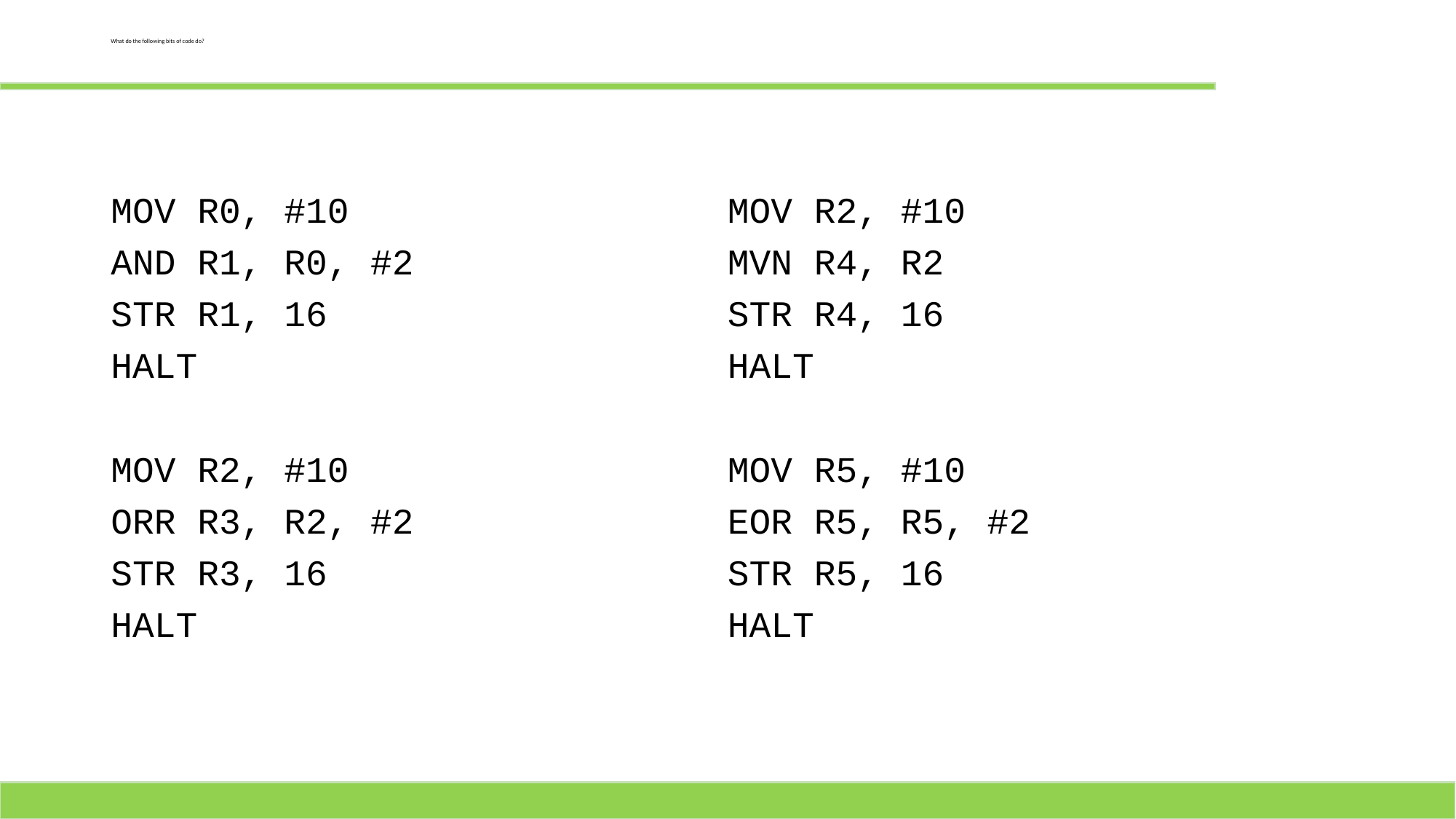

# What do the following bits of code do?
MOV R0, #10
AND R1, R0, #2
STR R1, 16
HALT

MOV R2, #10
ORR R3, R2, #2
STR R3, 16
HALT

MOV R2, #10
MVN R4, R2
STR R4, 16
HALT

MOV R5, #10
EOR R5, R5, #2
STR R5, 16
HALT